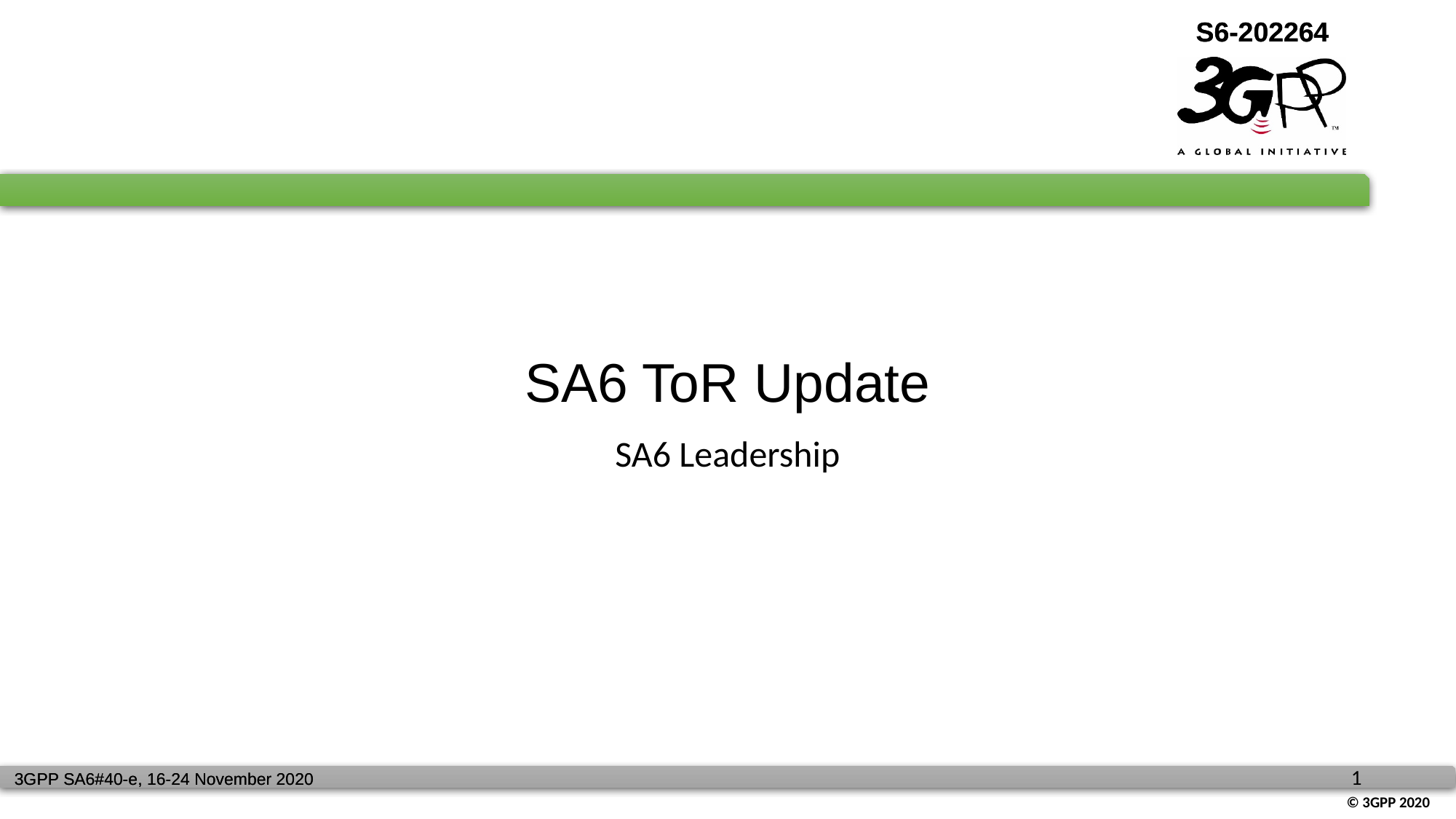

# SA6 ToR Update
SA6 Leadership
3GPP SA6#40-e, 16-24 November 2020